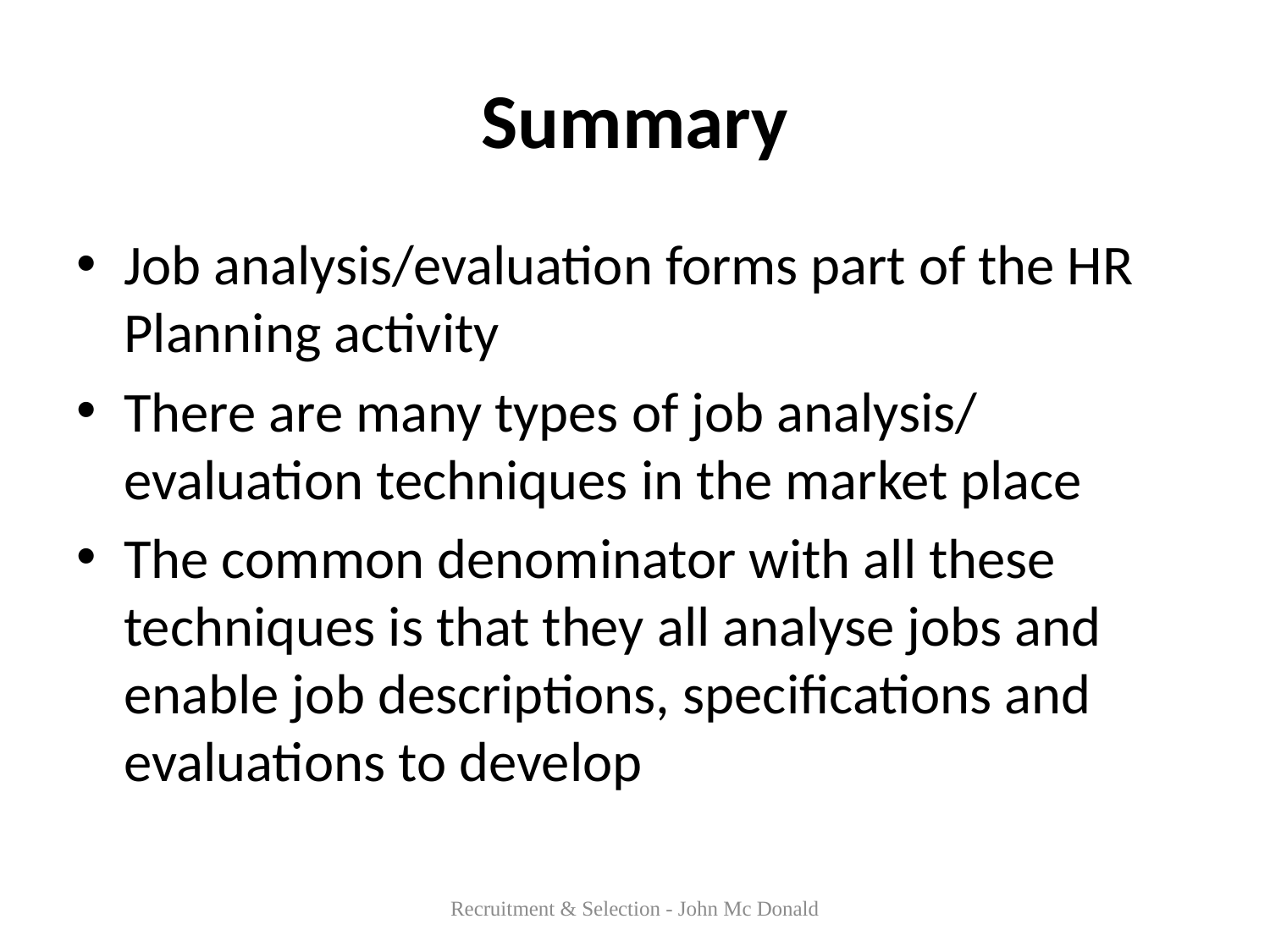

# Summary
Job analysis/evaluation forms part of the HR Planning activity
There are many types of job analysis/ evaluation techniques in the market place
The common denominator with all these techniques is that they all analyse jobs and enable job descriptions, specifications and evaluations to develop
Recruitment & Selection - John Mc Donald